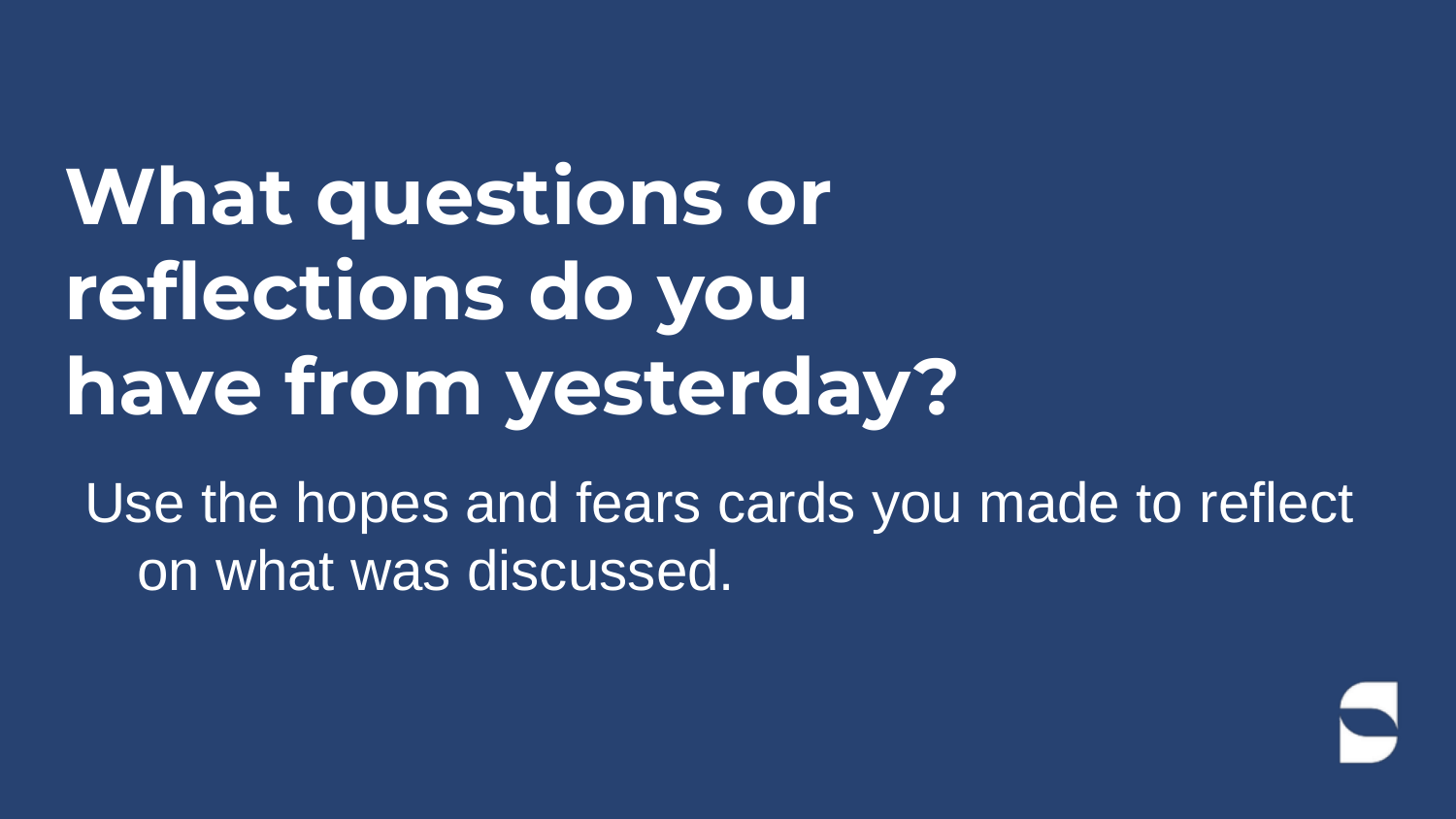

# What questions or reflections do you have from yesterday?
Use the hopes and fears cards you made to reflect on what was discussed.